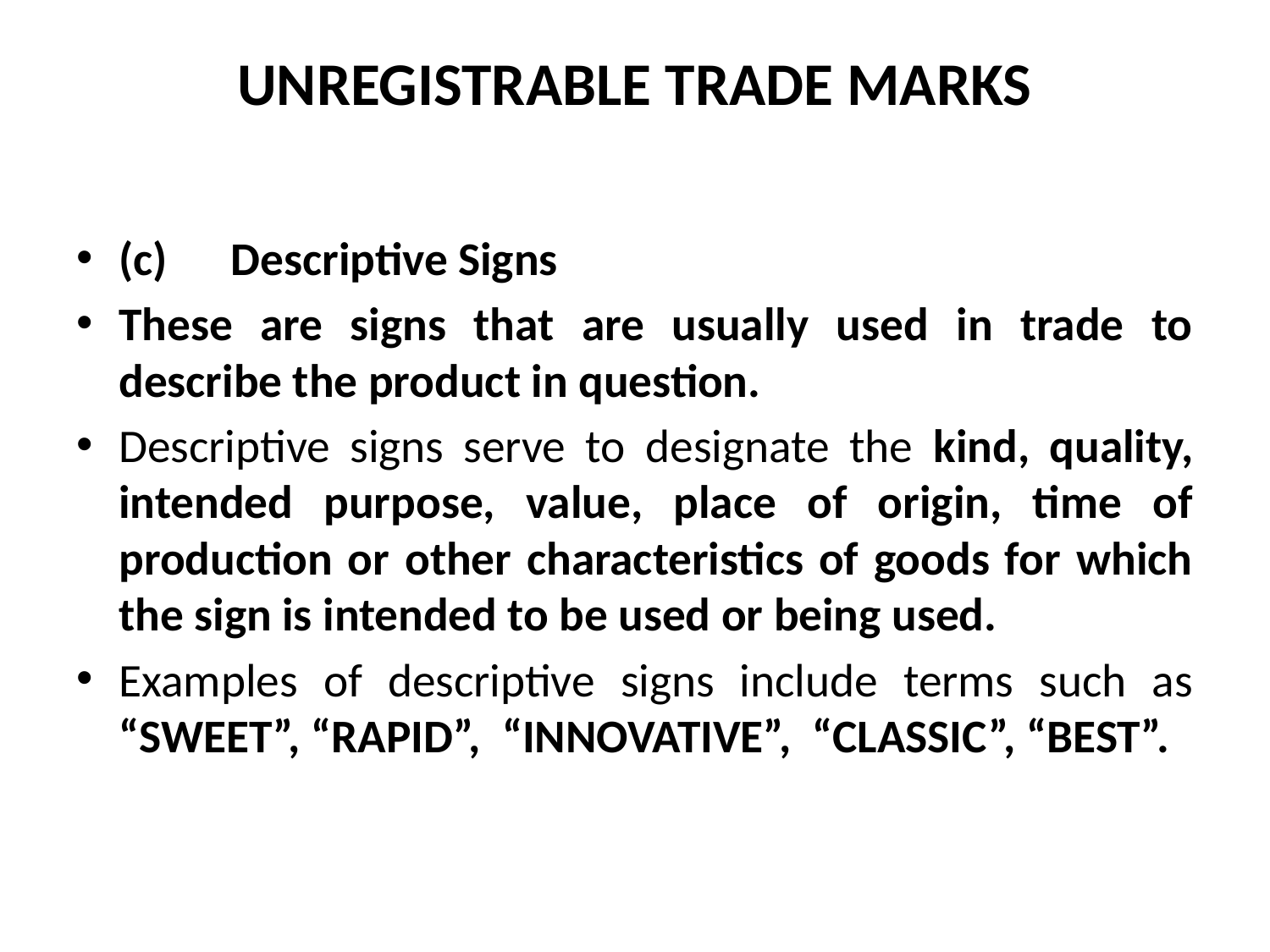

# UNREGISTRABLE TRADE MARKS
(c)      Descriptive Signs
These are signs that are usually used in trade to describe the product in question.
Descriptive signs serve to designate the kind, quality, intended purpose, value, place of origin, time of production or other characteristics of goods for which the sign is intended to be used or being used.
Examples of descriptive signs include terms such as “SWEET”, “RAPID”,  “INNOVATIVE”,  “CLASSIC”, “BEST”.